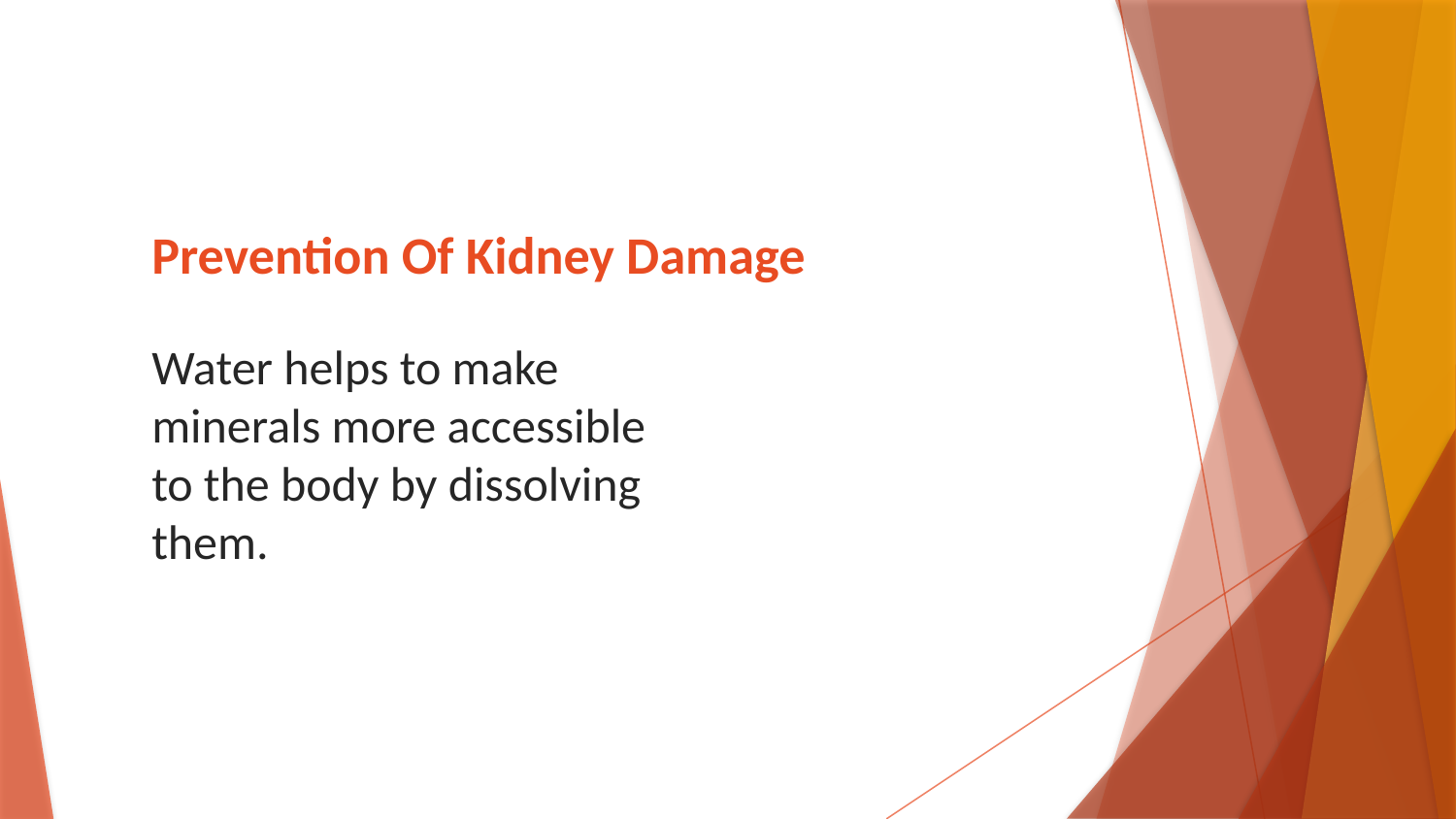

# Prevention Of Kidney Damage
Water helps to make minerals more accessible to the body by dissolving them.